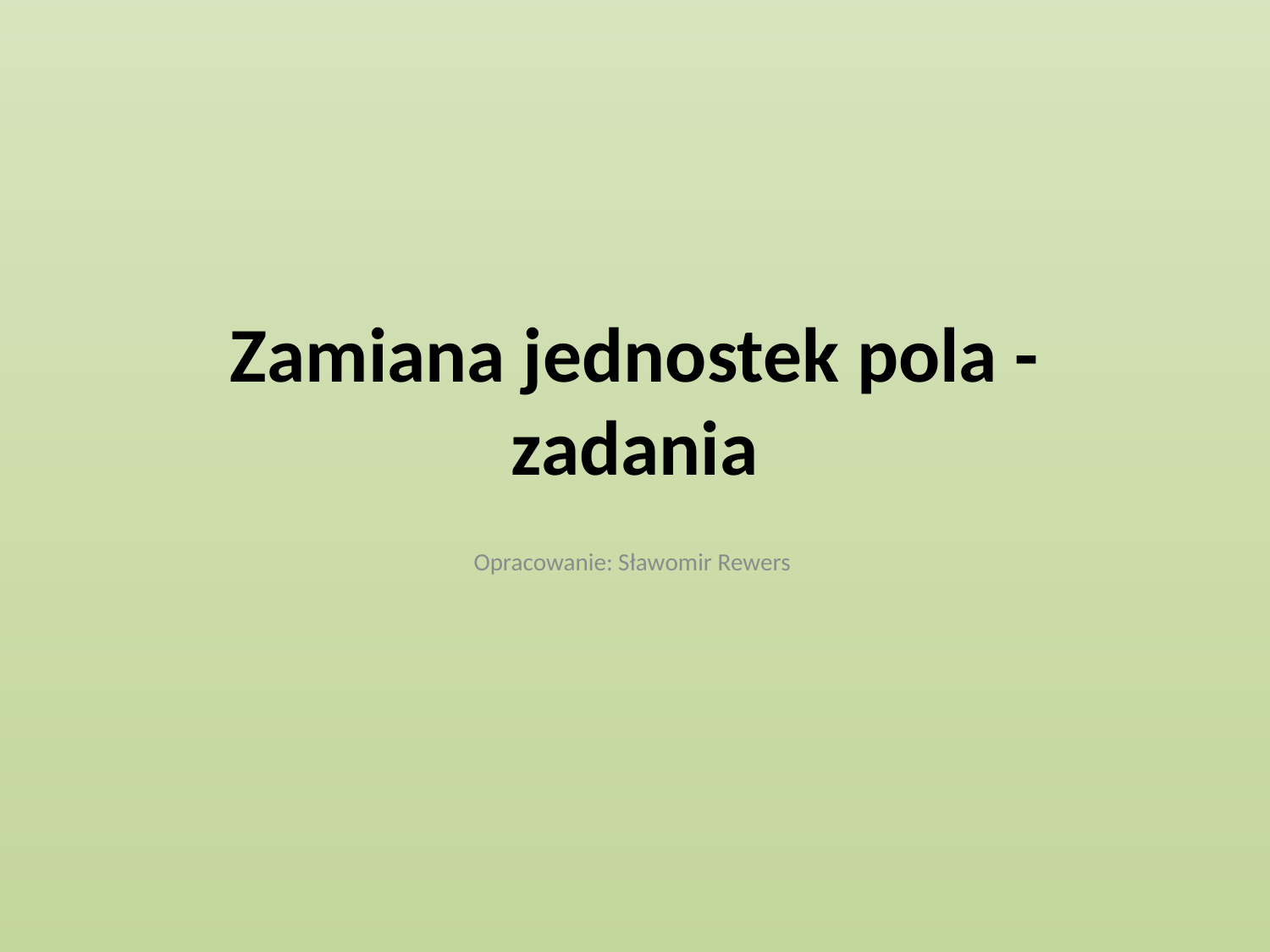

# Zamiana jednostek pola - zadania
Opracowanie: Sławomir Rewers